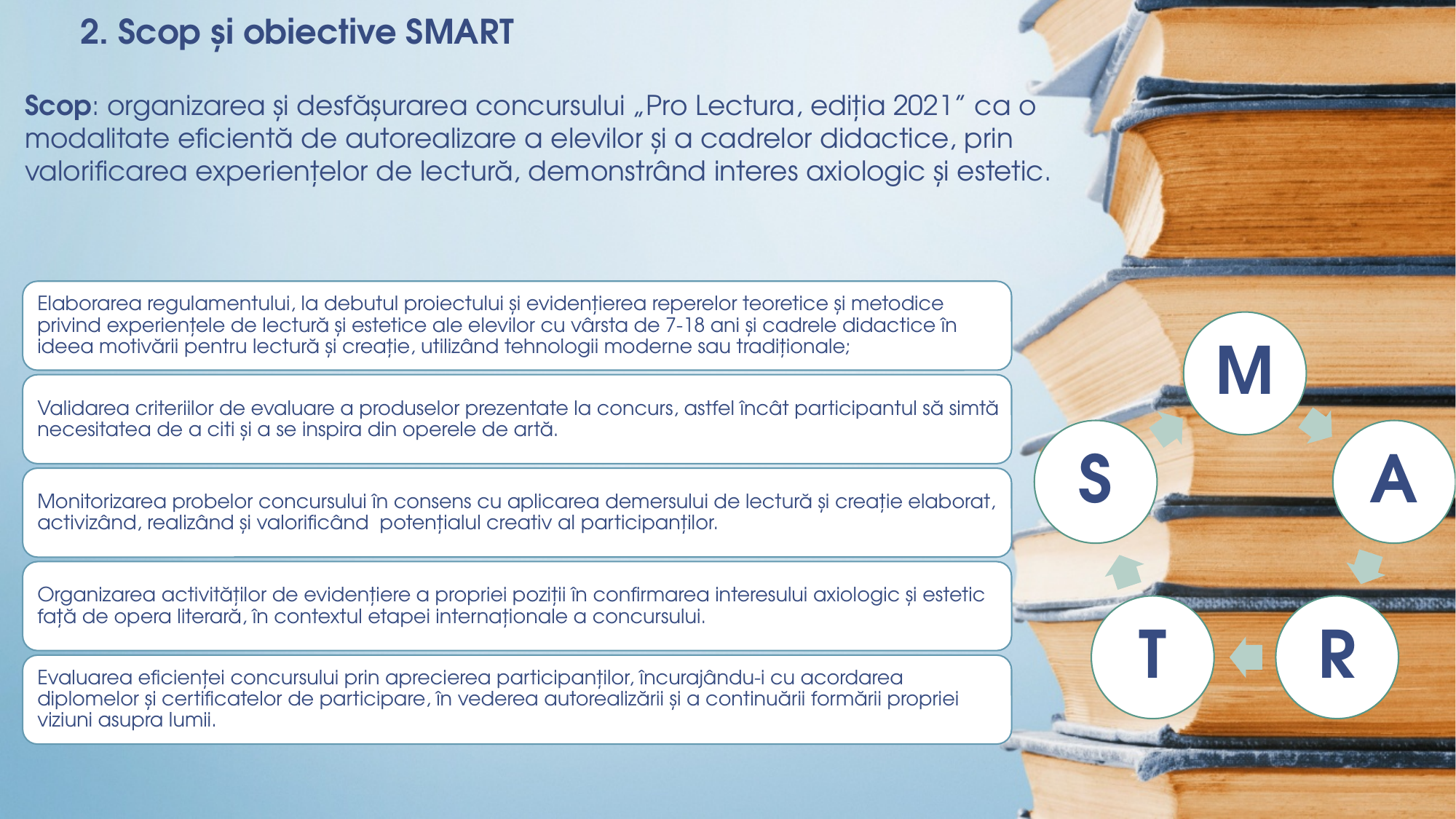

2. Scop și obiective SMART
Scop: organizarea și desfășurarea concursului „Pro Lectura, ediția 2021” ca o modalitate eficientă de autorealizare a elevilor și a cadrelor didactice, prin valorificarea experiențelor de lectură, demonstrând interes axiologic și estetic.
Elaborarea regulamentului, la debutul proiectului și evidențierea reperelor teoretice și metodice privind experiențele de lectură și estetice ale elevilor cu vârsta de 7-18 ani și cadrele didactice în ideea motivării pentru lectură și creație, utilizând tehnologii moderne sau tradiționale;
Validarea criteriilor de evaluare a produselor prezentate la concurs, astfel încât participantul să simtă necesitatea de a citi și a se inspira din operele de artă.
Monitorizarea probelor concursului în consens cu aplicarea demersului de lectură și creație elaborat, activizând, realizând şi valorificând  potențialul creativ al participanților.
Organizarea activităților de evidenţiere a propriei poziţii în confirmarea interesului axiologic și estetic față de opera literară, în contextul etapei internaționale a concursului.
Evaluarea eficienței concursului prin aprecierea participanților, încurajându-i cu acordarea  diplomelor și certificatelor de participare, în vederea autorealizării și a continuării formării propriei viziuni asupra lumii.
#
M

A

R

T

S